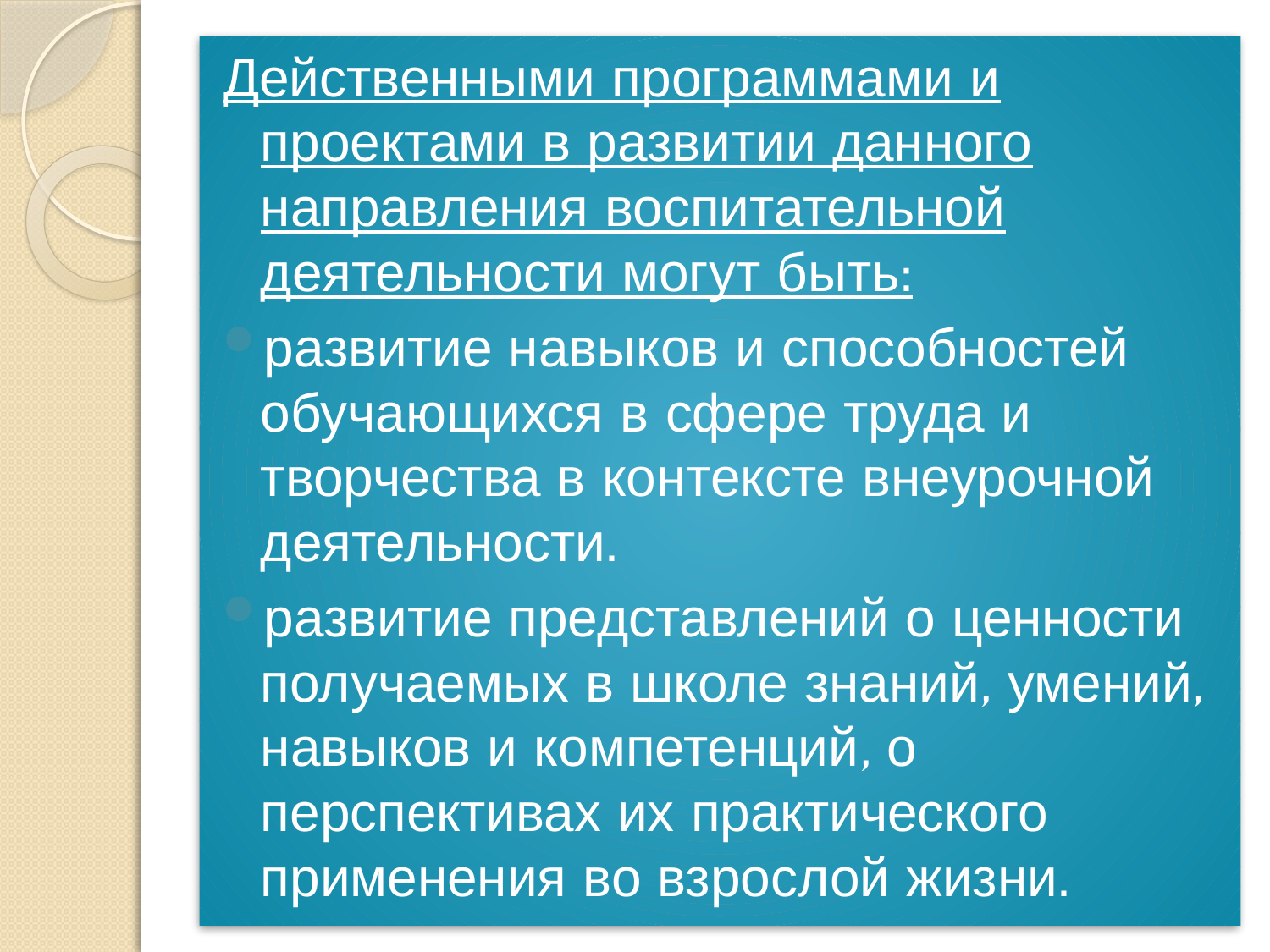

Действенными программами и проектами в развитии данного направления воспитательной деятельности могут быть:
развитие навыков и способностей обучающихся в сфере труда и творчества в контексте внеурочной деятельности.
развитие представлений о ценности получаемых в школе знаний, умений, навыков и компетенций, о перспективах их практического применения во взрослой жизни.